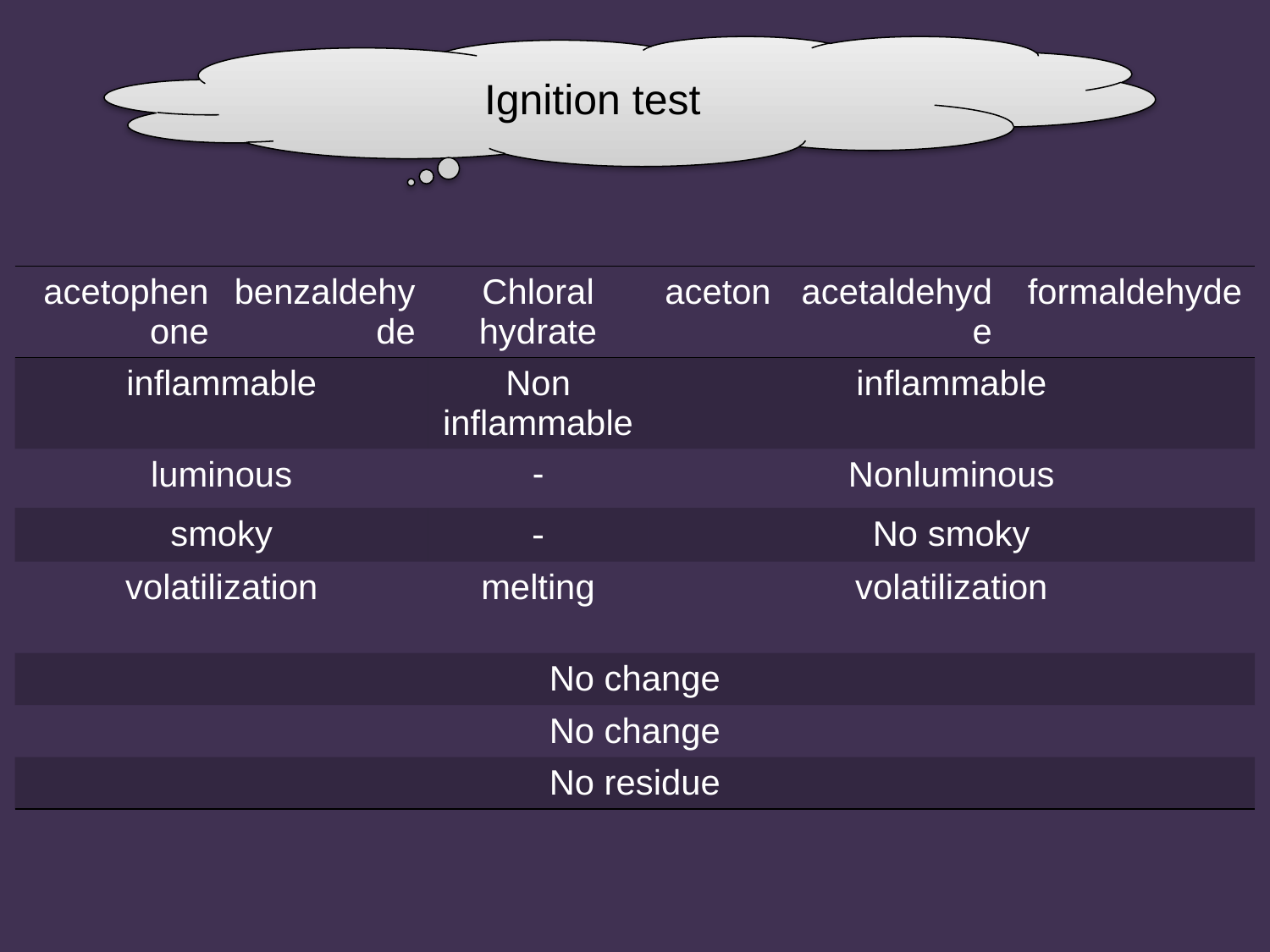

Ignition test
| acetophenone | benzaldehyde | Chloral hydrate | aceton | acetaldehyde | formaldehyde |
| --- | --- | --- | --- | --- | --- |
| inflammable |  | Non inflammable | inflammable |  |  |
| luminous |  | - | Nonluminous |  |  |
| smoky |  | - | No smoky |  |  |
| volatilization |  | melting | volatilization |  |  |
| No change |  |  |  |  |  |
| No change |  |  |  |  |  |
| No residue |  |  |  |  |  |